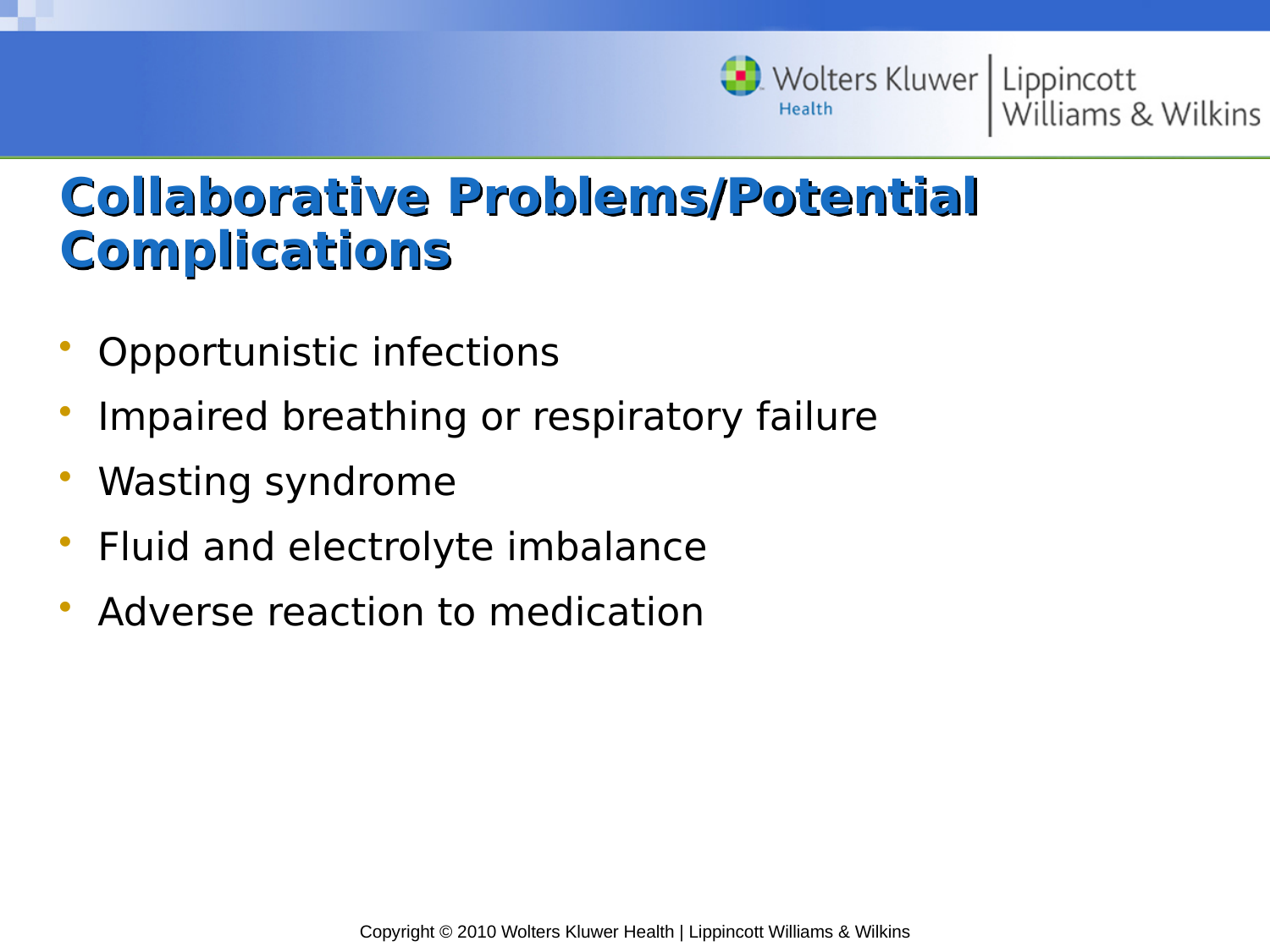

# Collaborative Problems/Potential Complications
Opportunistic infections
Impaired breathing or respiratory failure
Wasting syndrome
Fluid and electrolyte imbalance
Adverse reaction to medication